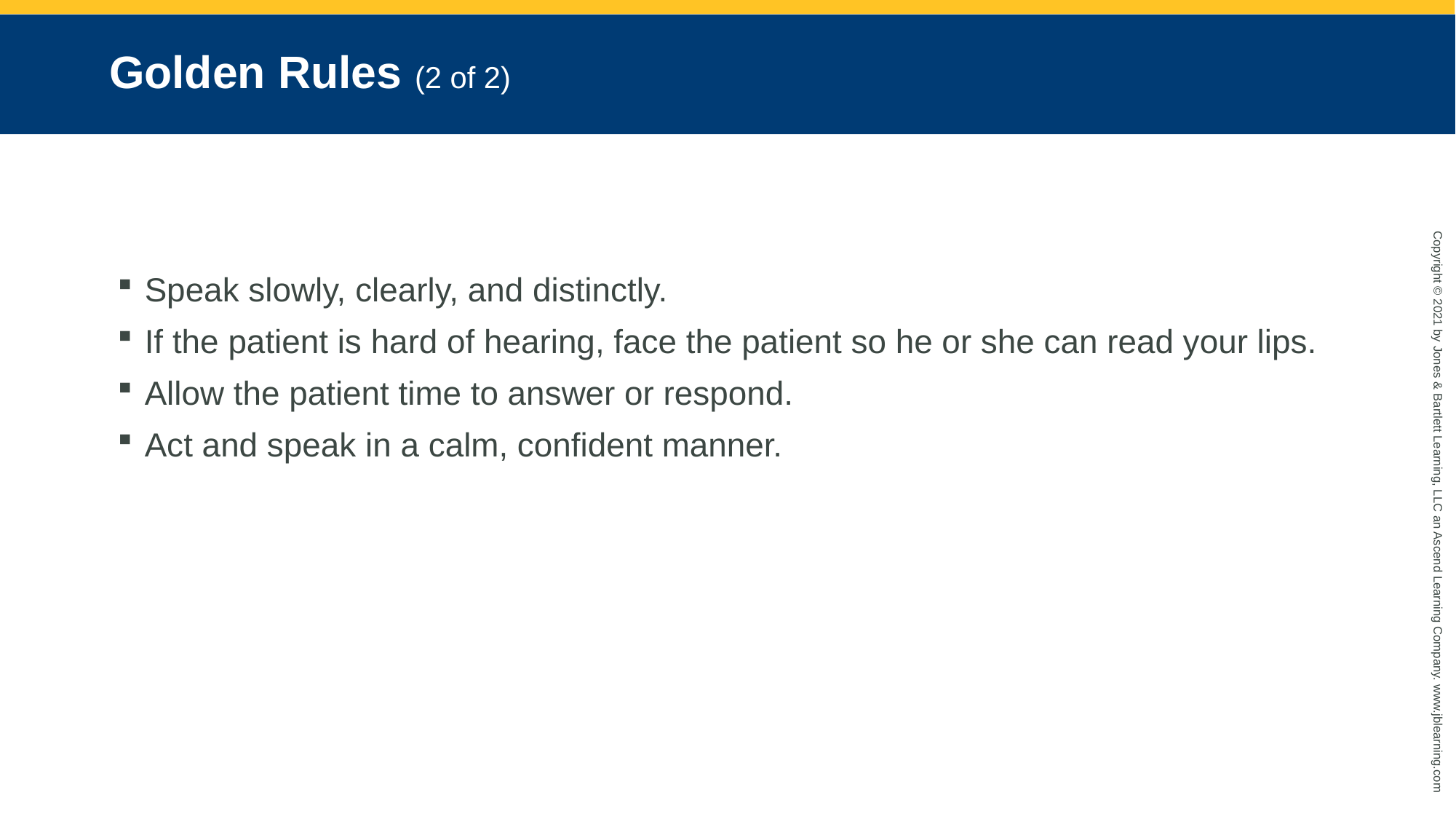

# Golden Rules (2 of 2)
Speak slowly, clearly, and distinctly.
If the patient is hard of hearing, face the patient so he or she can read your lips.
Allow the patient time to answer or respond.
Act and speak in a calm, confident manner.